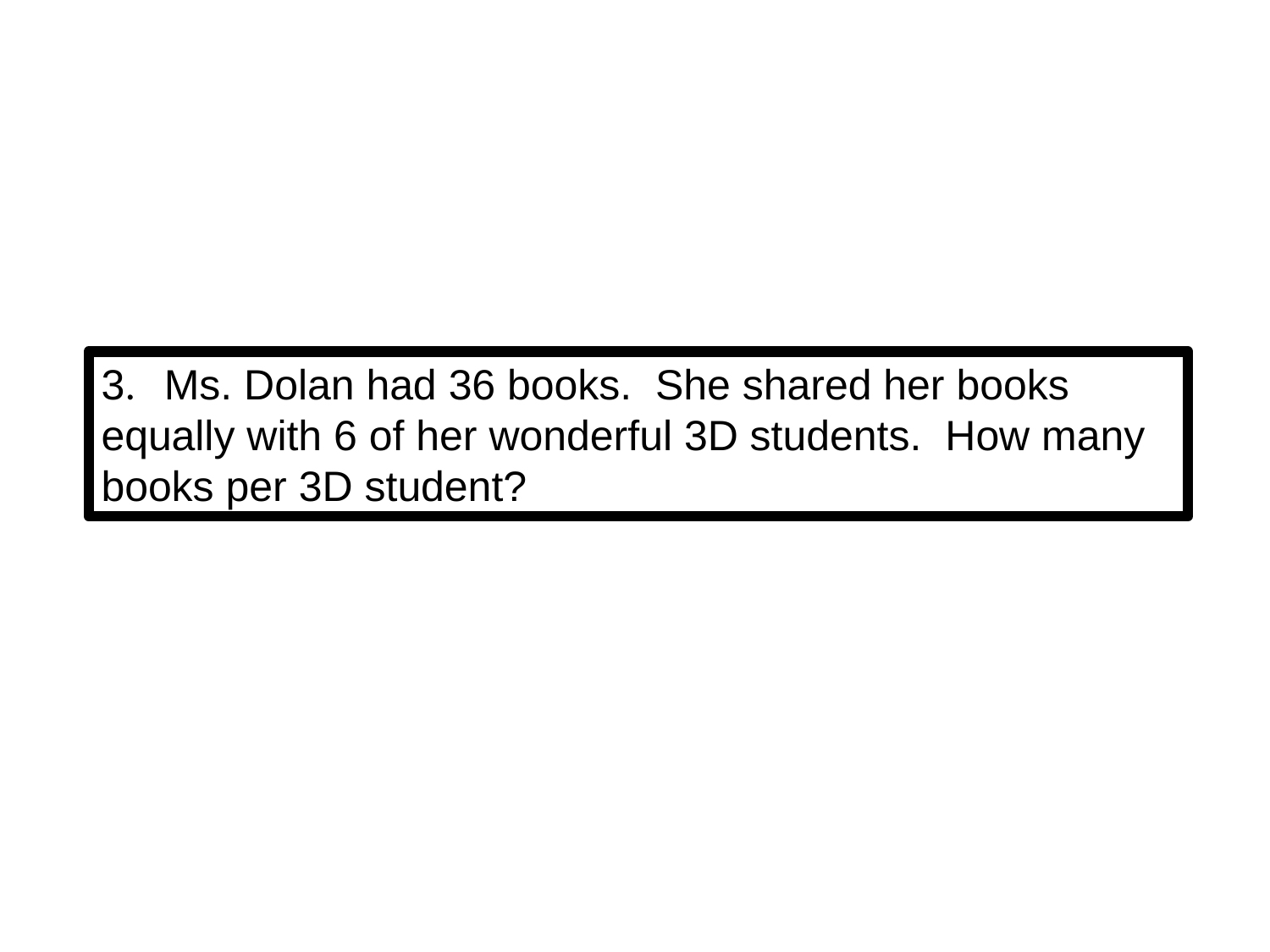

3.   Ms. Dolan had 36 books.  She shared her books equally with 6 of her wonderful 3D students.  How many books per 3D student?